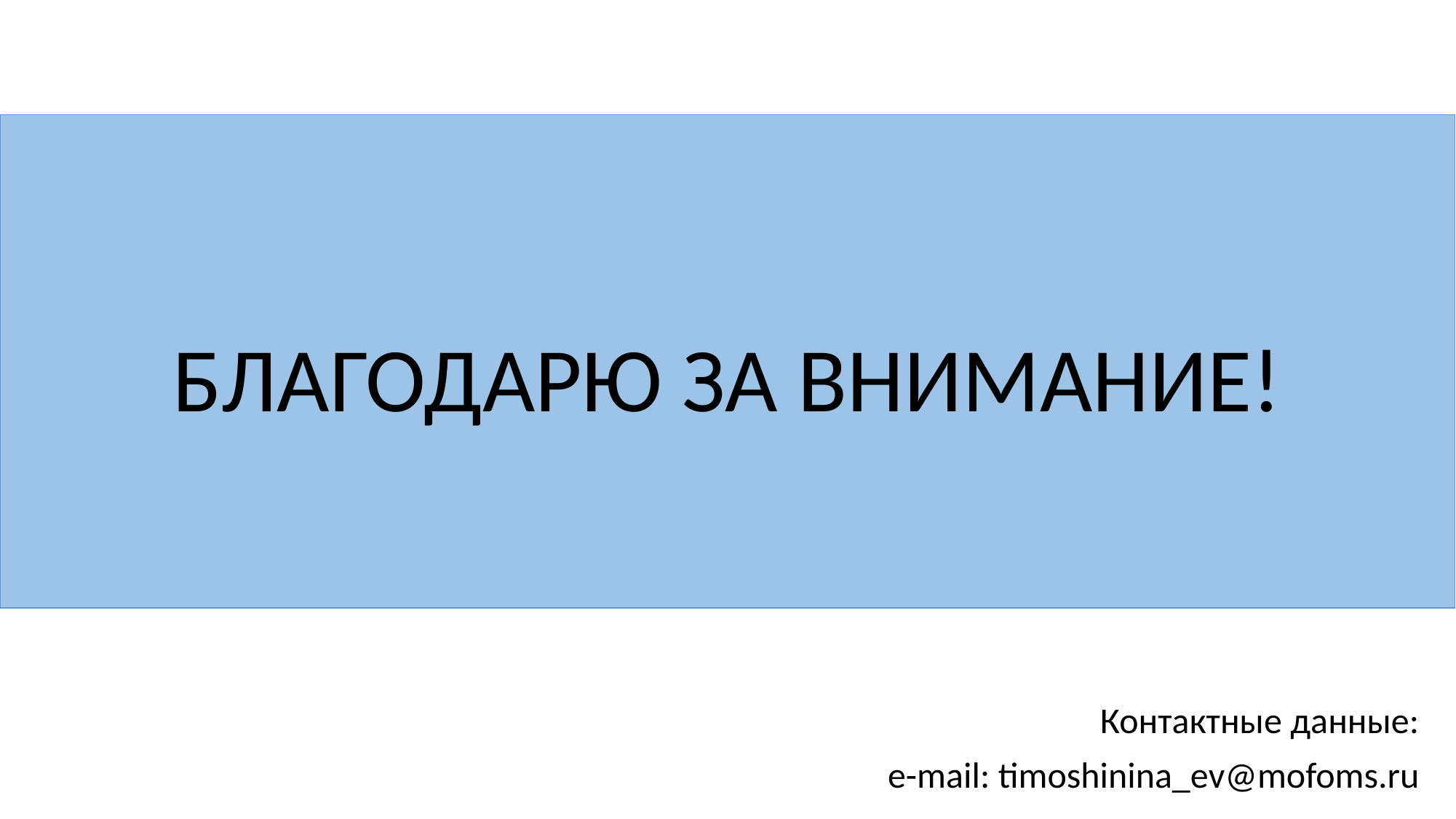

# БЛАГОДАРЮ ЗА ВНИМАНИЕ!
Контактные данные:
e-mail: timoshinina_ev@mofoms.ru